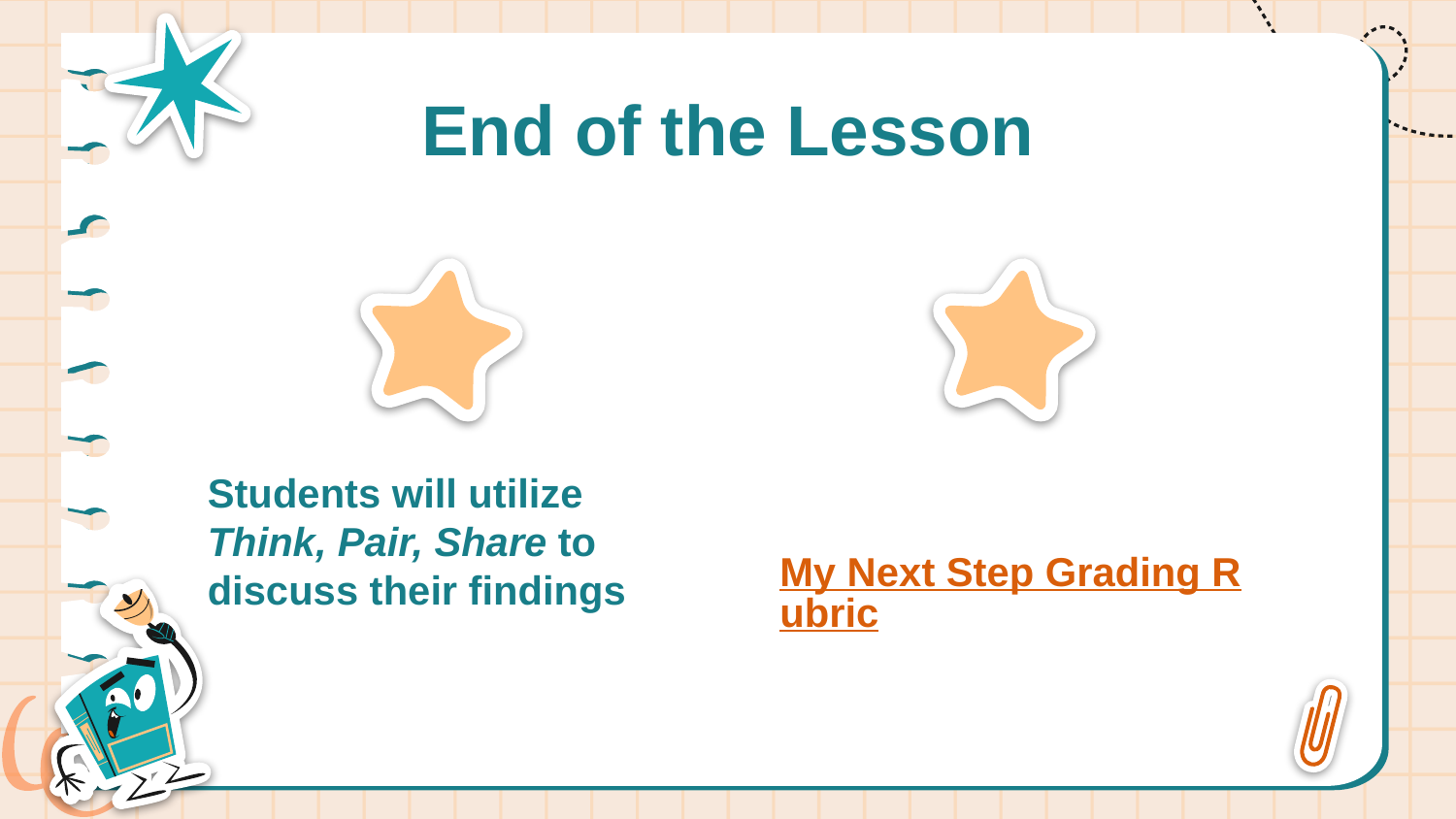

# End of the Lesson

Students will utilize Think, Pair, Share to discuss their findings
My Next Step Grading Rubric